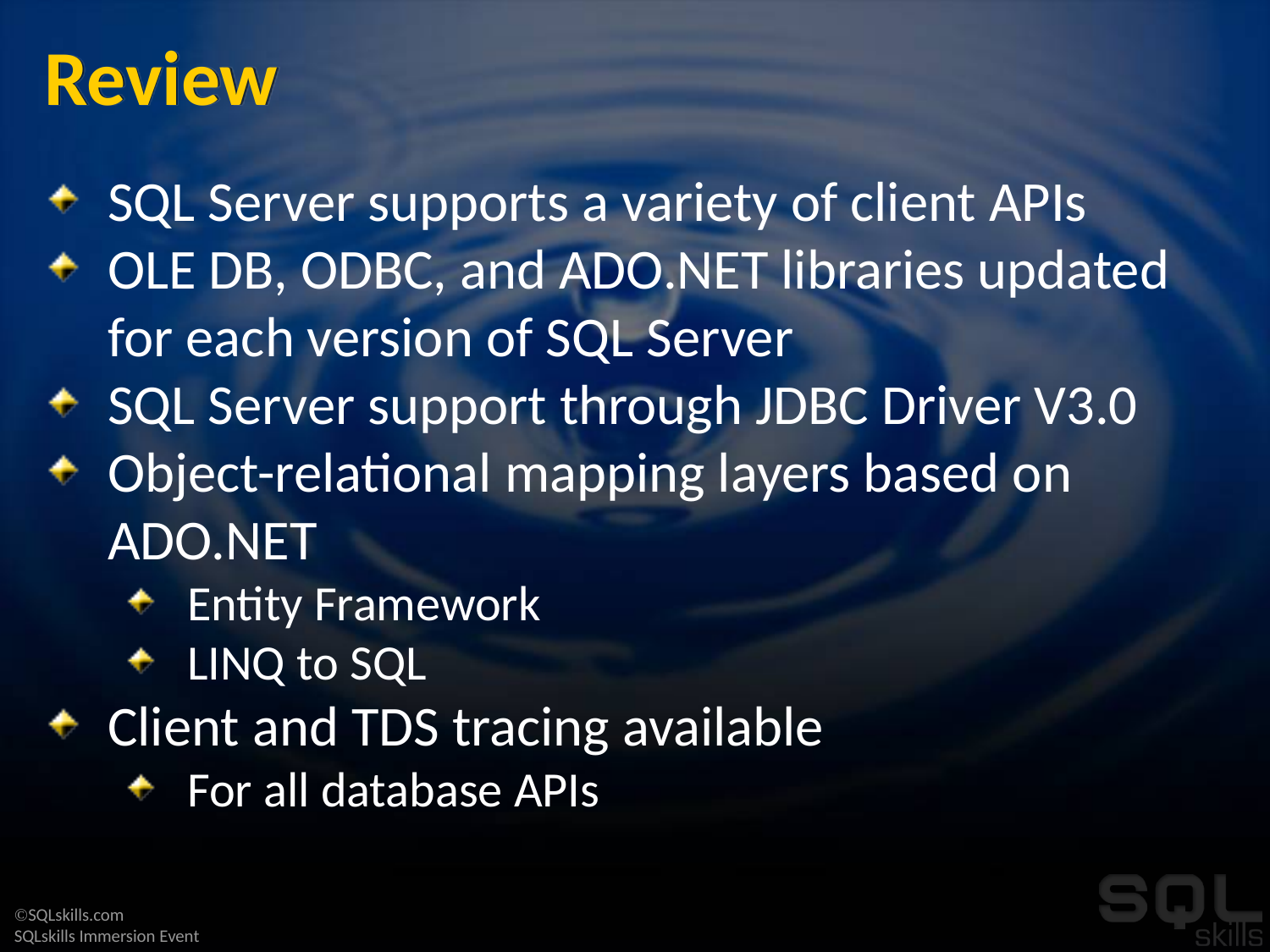

# Review
SQL Server supports a variety of client APIs
OLE DB, ODBC, and ADO.NET libraries updated for each version of SQL Server
SQL Server support through JDBC Driver V3.0
Object-relational mapping layers based on ADO.NET
Entity Framework
LINQ to SQL
Client and TDS tracing available
For all database APIs